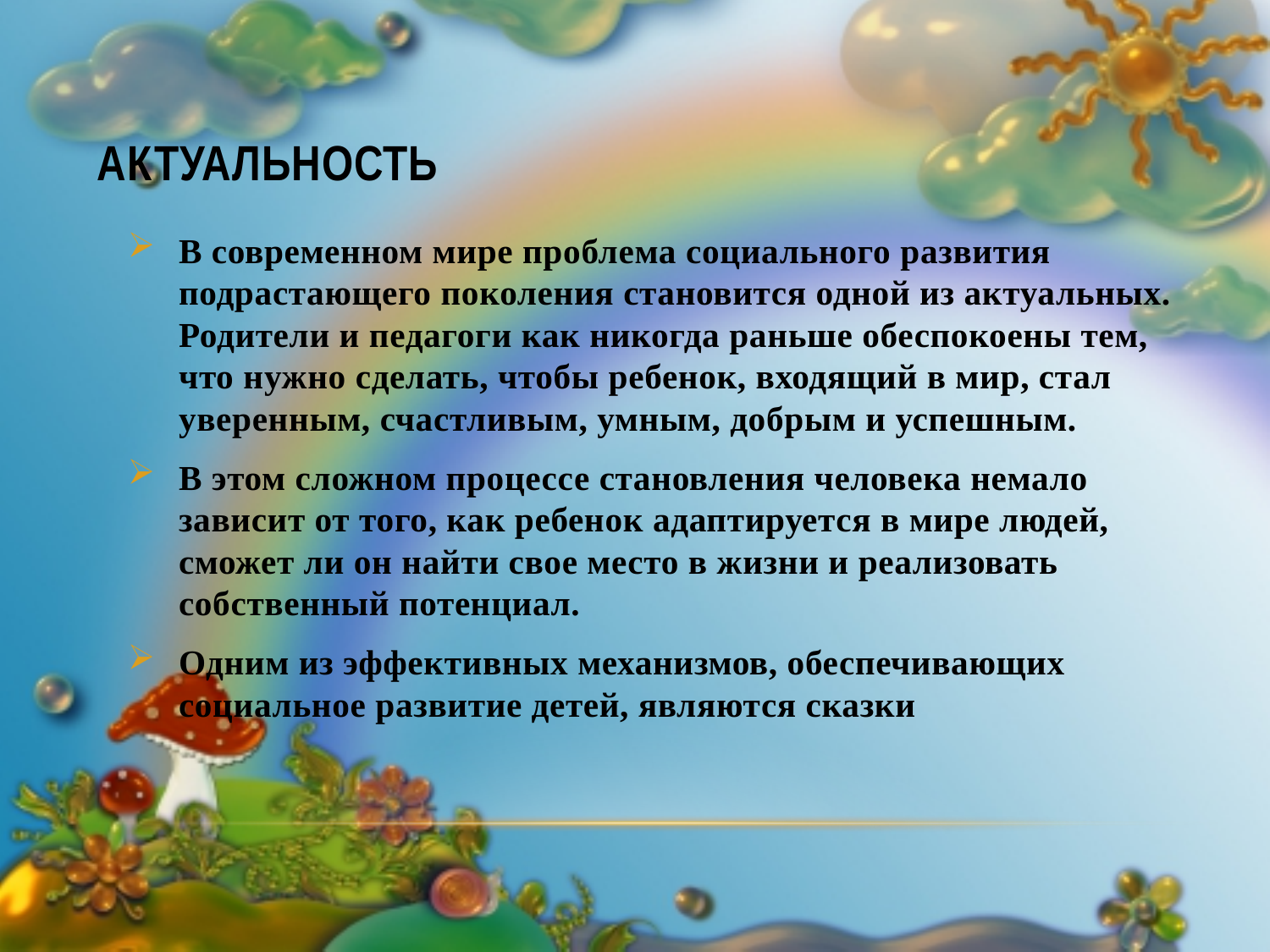

# Актуальность
В современном мире проблема социального развития подрастающего поколения становится одной из актуальных. Родители и педагоги как никогда раньше обеспокоены тем, что нужно сделать, чтобы ребенок, входящий в мир, стал уверенным, счастливым, умным, добрым и успешным.
В этом сложном процессе становления человека немало зависит от того, как ребенок адаптируется в мире людей, сможет ли он найти свое место в жизни и реализовать собственный потенциал.
Одним из эффективных механизмов, обеспечивающих социальное развитие детей, являются сказки